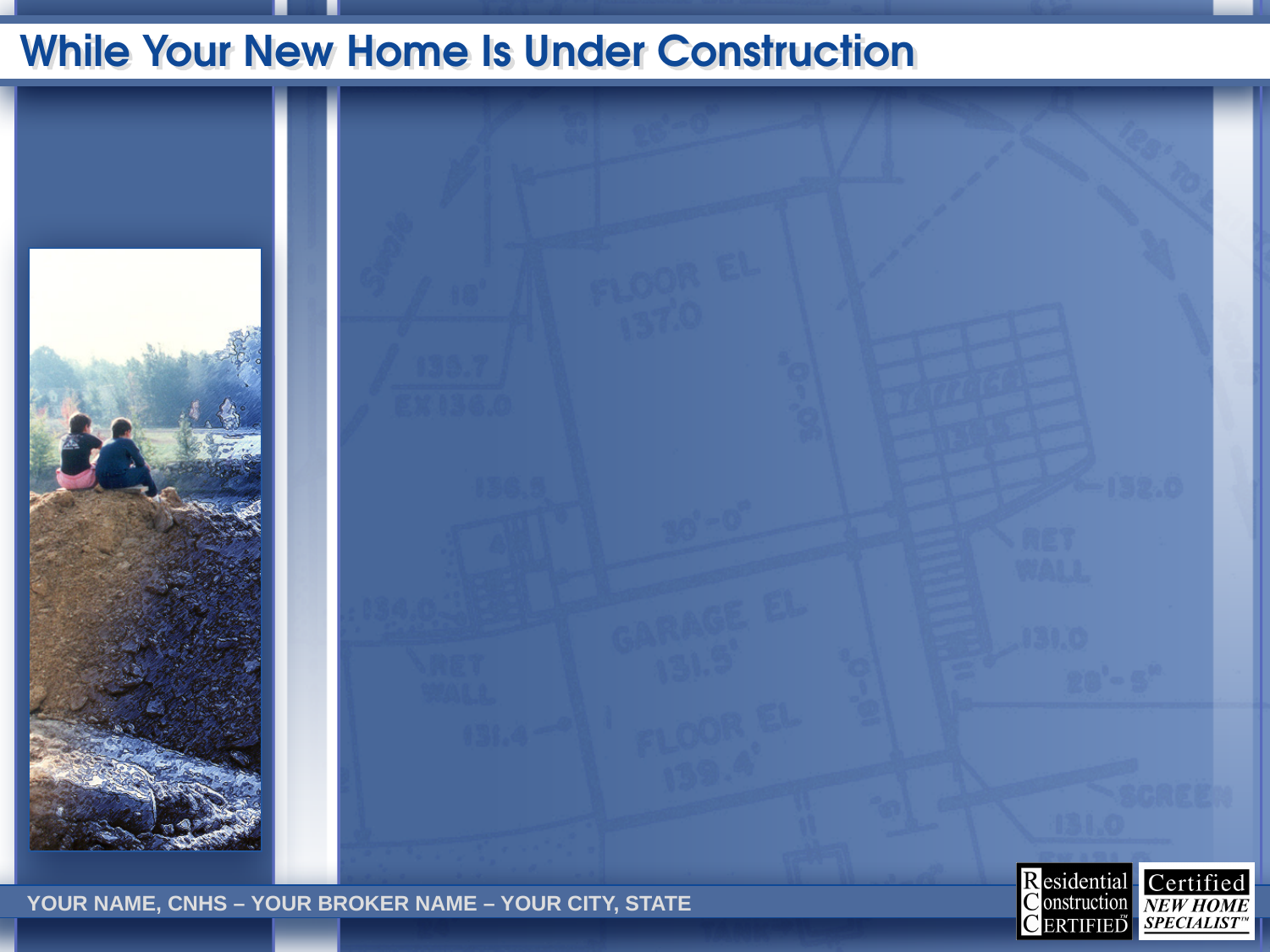

# While Your New Home Is Under Construction

YOUR NAME, CNHS – YOUR BROKER NAME – YOUR CITY, STATE